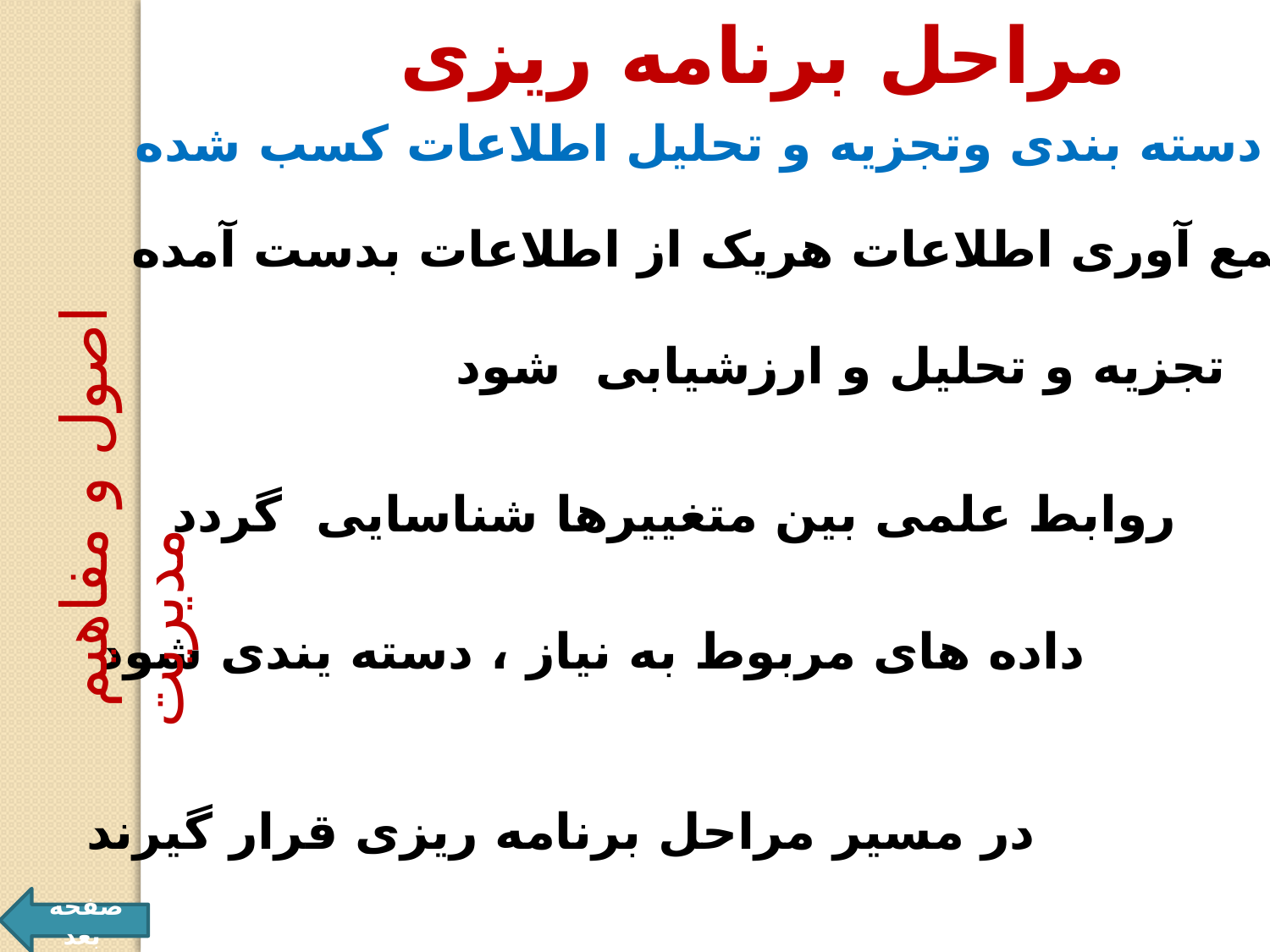

مراحل برنامه ریزی
دسته بندی وتجزیه و تحلیل اطلاعات کسب شده
جمع آوری اطلاعات هریک از اطلاعات بدست آمده
تجزیه و تحلیل و ارزشیابی  شود
اصول و مفاهيم  مديريت
روابط علمی بین متغییرها شناسایی  گردد
داده های مربوط به نیاز ، دسته یندی شود
در مسیر مراحل برنامه ریزی قرار گیرند
صفحه  بعد